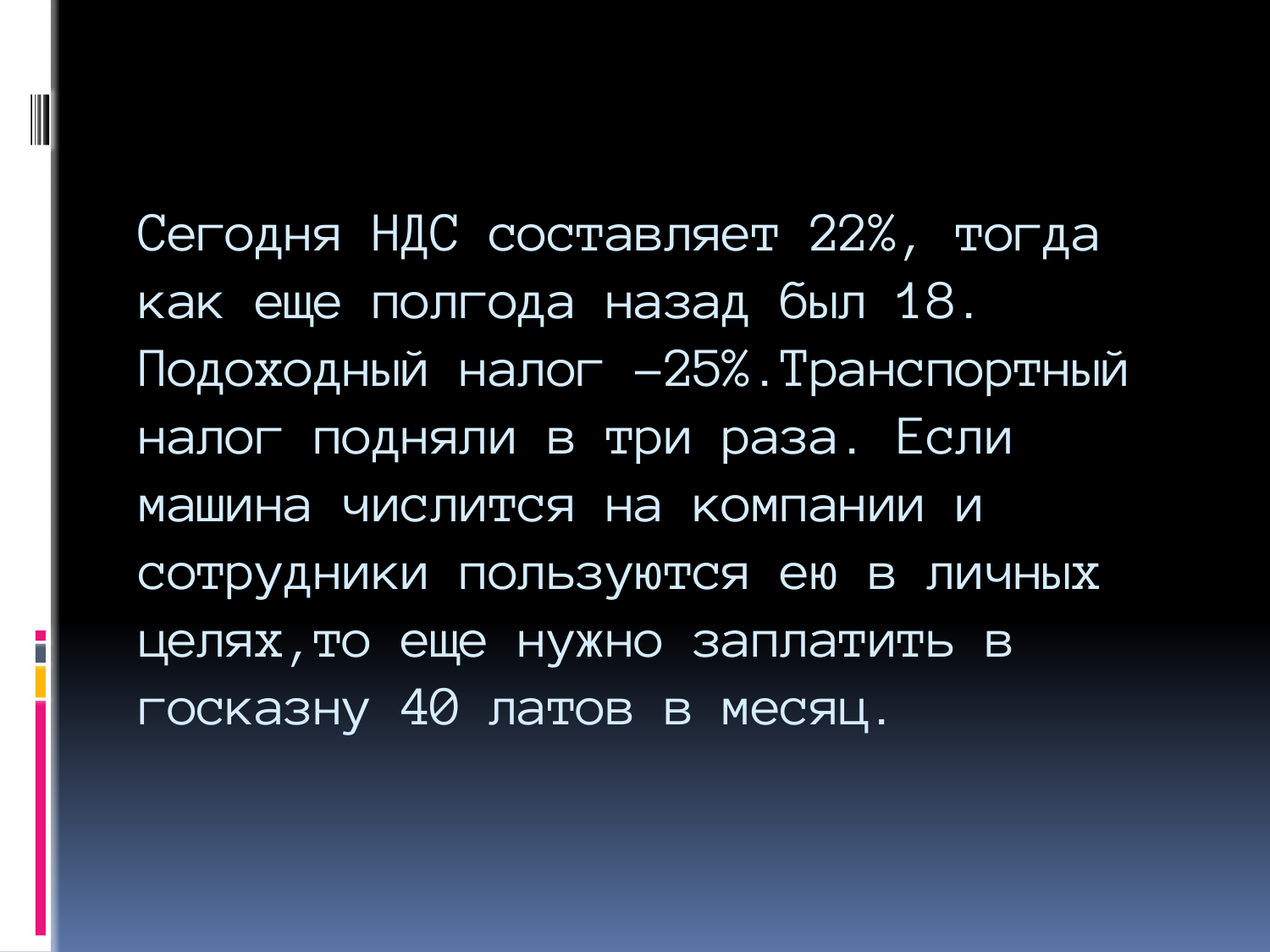

# Сегодня НДС составляет 22%, тогда как еще полгода назад был 18. Подоходный налог -25%.Транспортный налог подняли в три раза. Если машина числится на компании и сотрудники пользуются ею в личных целях,то еще нужно заплатить в госказну 40 латов в месяц.